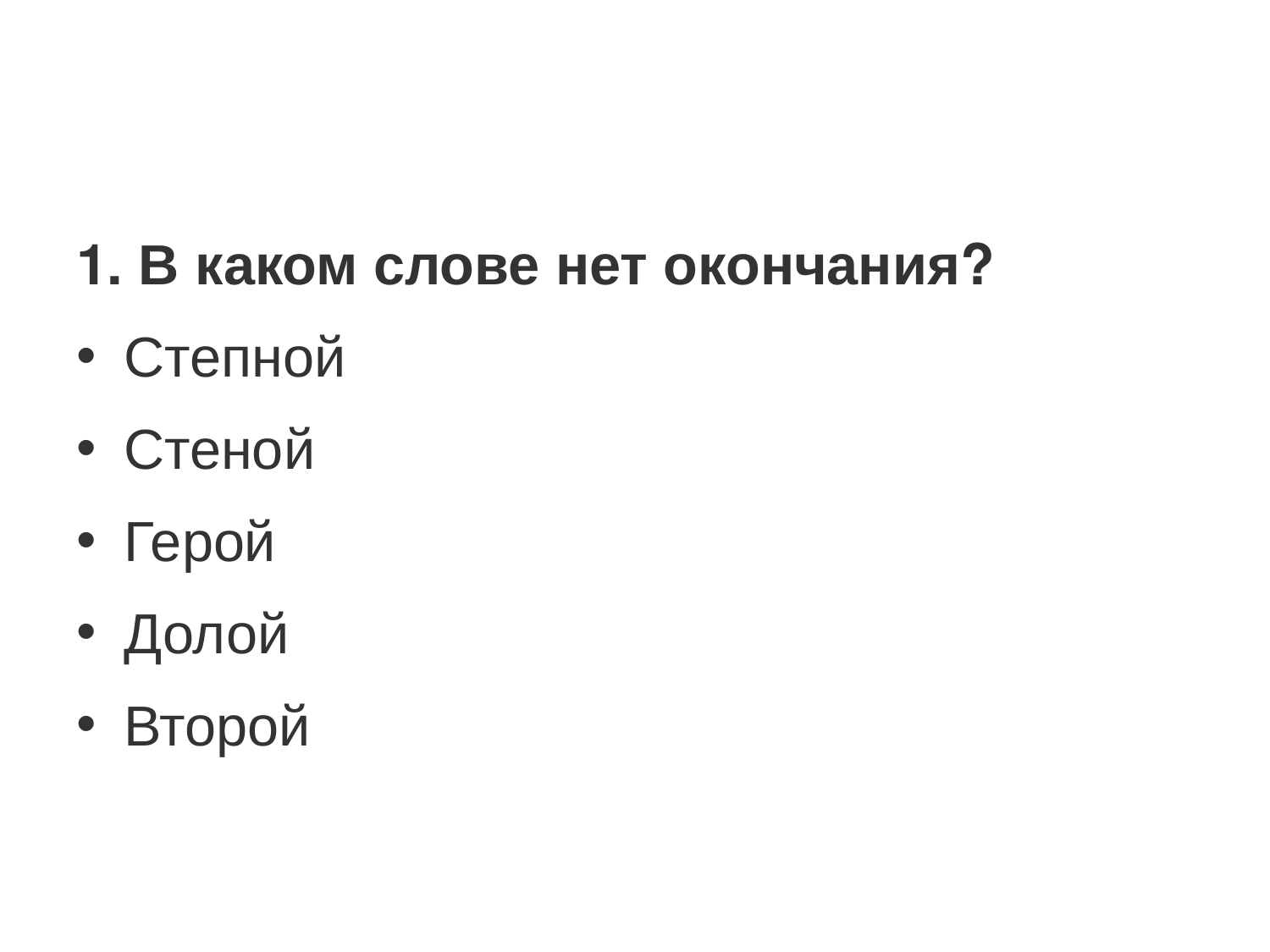

#
1. В каком слове нет окончания?
Степной
Стеной
Герой
Долой
Второй